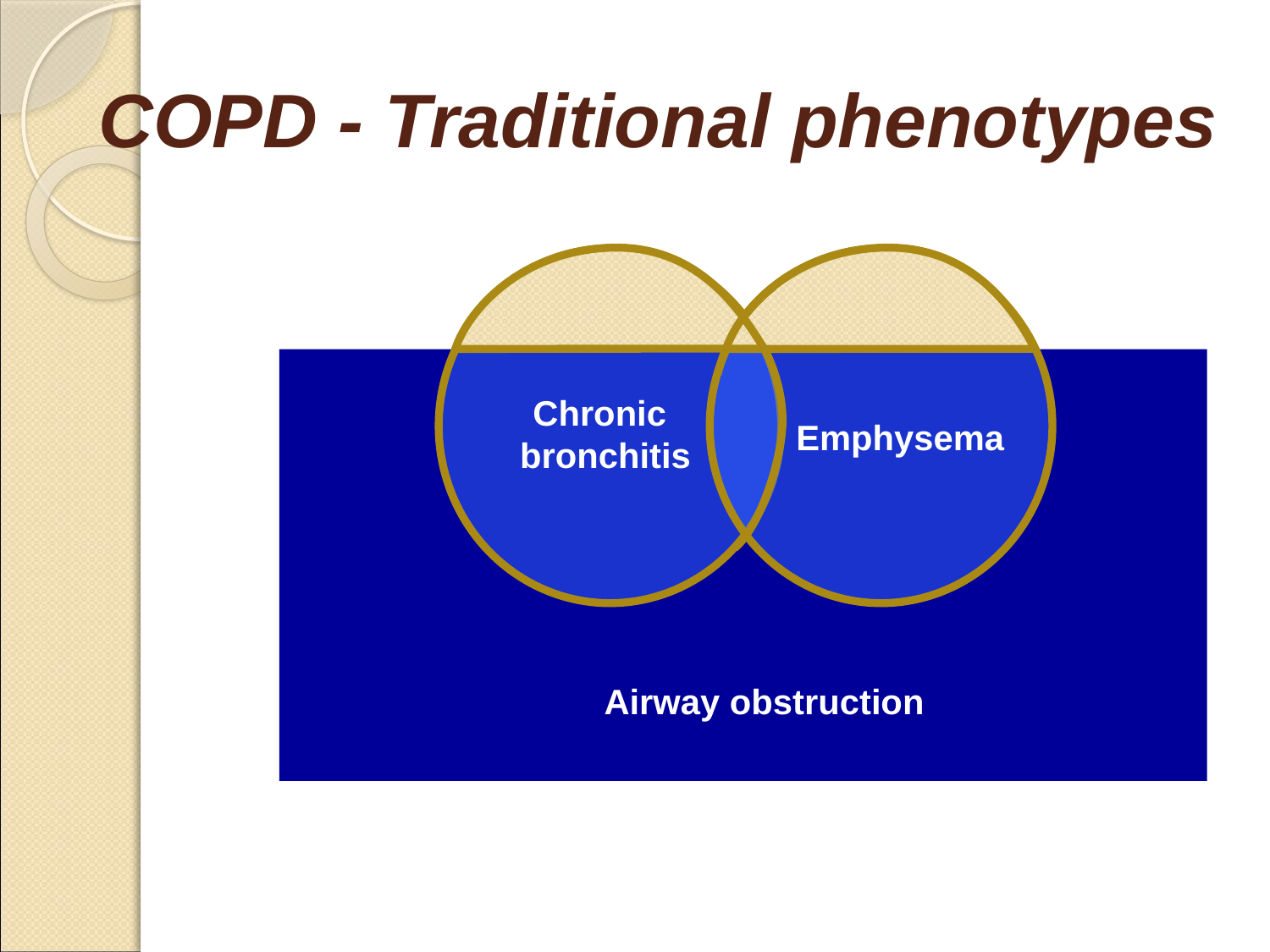

# COPD - Traditional phenotypes

 Chronic
bronchitis
Emphysema
Airway obstruction